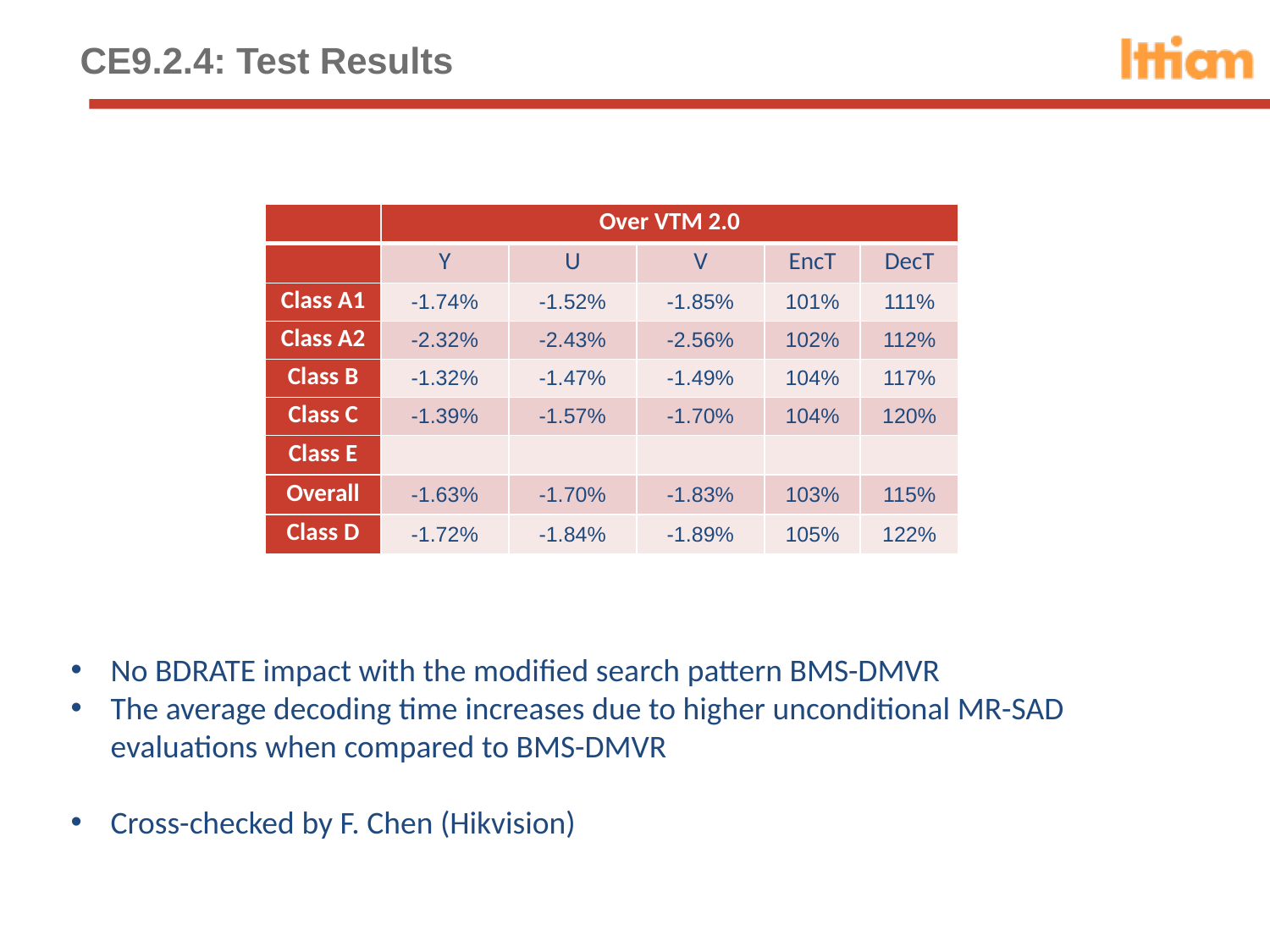

# CE9.2.4: Test Results
|  | Over VTM 2.0 |  |  |  |  |
| --- | --- | --- | --- | --- | --- |
|  | Y | U | V | EncT | DecT |
| Class A1 | -1.74% | -1.52% | -1.85% | 101% | 111% |
| Class A2 | -2.32% | -2.43% | -2.56% | 102% | 112% |
| Class B | -1.32% | -1.47% | -1.49% | 104% | 117% |
| Class C | -1.39% | -1.57% | -1.70% | 104% | 120% |
| Class E |  |  |  |  |  |
| Overall | -1.63% | -1.70% | -1.83% | 103% | 115% |
| Class D | -1.72% | -1.84% | -1.89% | 105% | 122% |
No BDRATE impact with the modified search pattern BMS-DMVR
The average decoding time increases due to higher unconditional MR-SAD evaluations when compared to BMS-DMVR

Cross-checked by F. Chen (Hikvision)